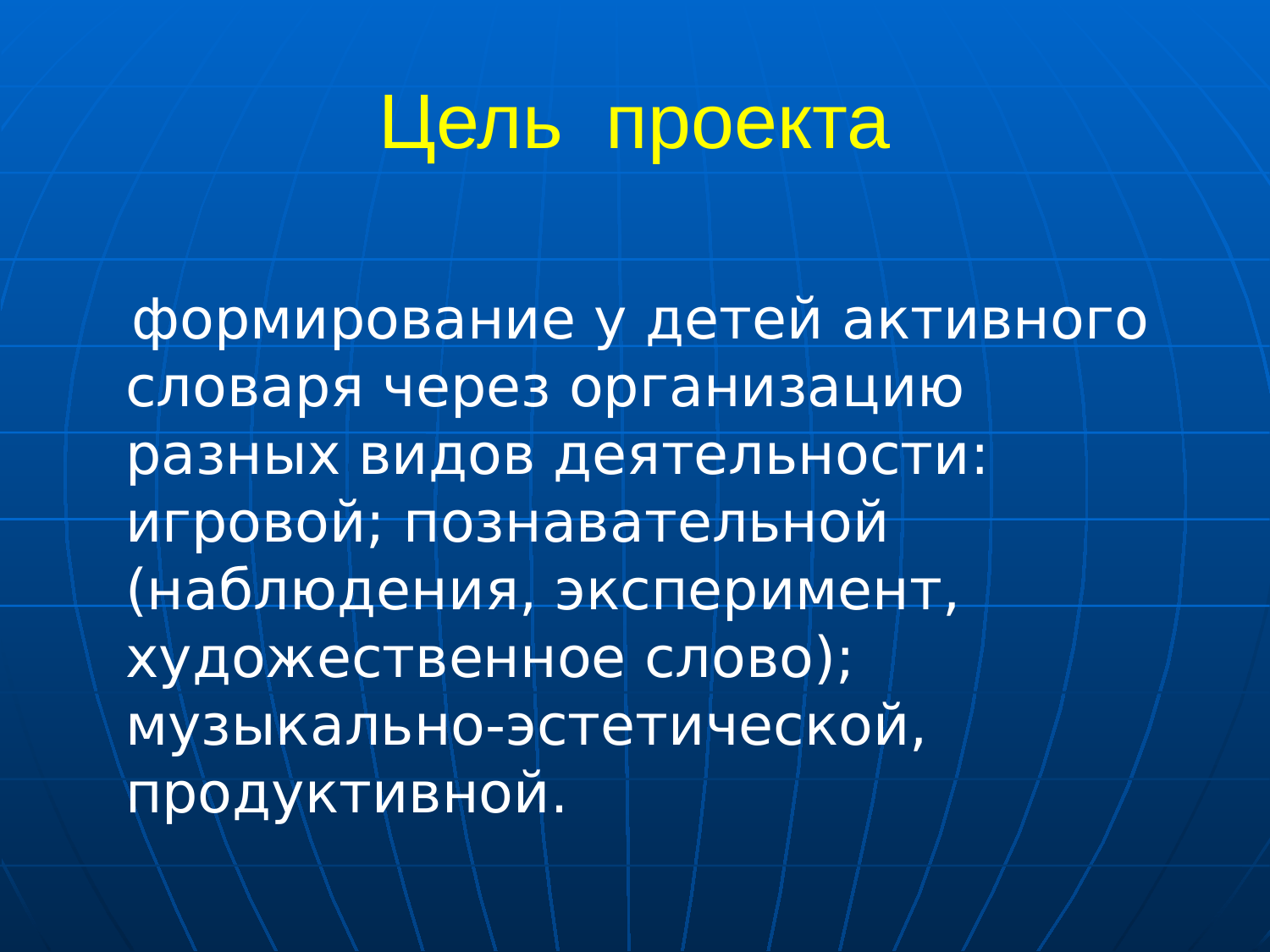

# Цель  проекта
   формирование у детей активного словаря через организацию разных видов деятельности: игровой; познавательной (наблюдения, эксперимент, художественное слово); музыкально-эстетической, продуктивной.